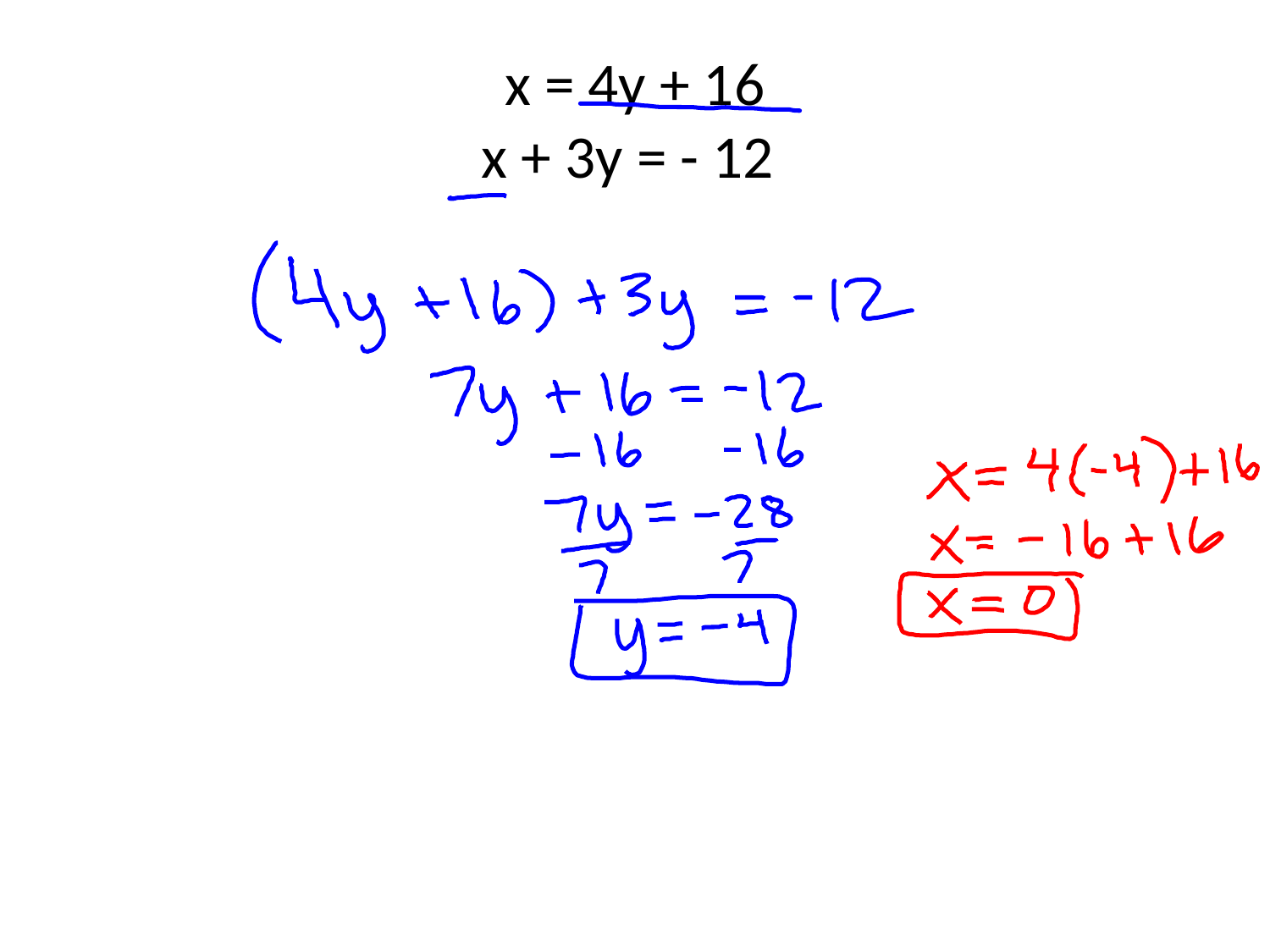

# x = 4y + 16 x + 3y = - 12